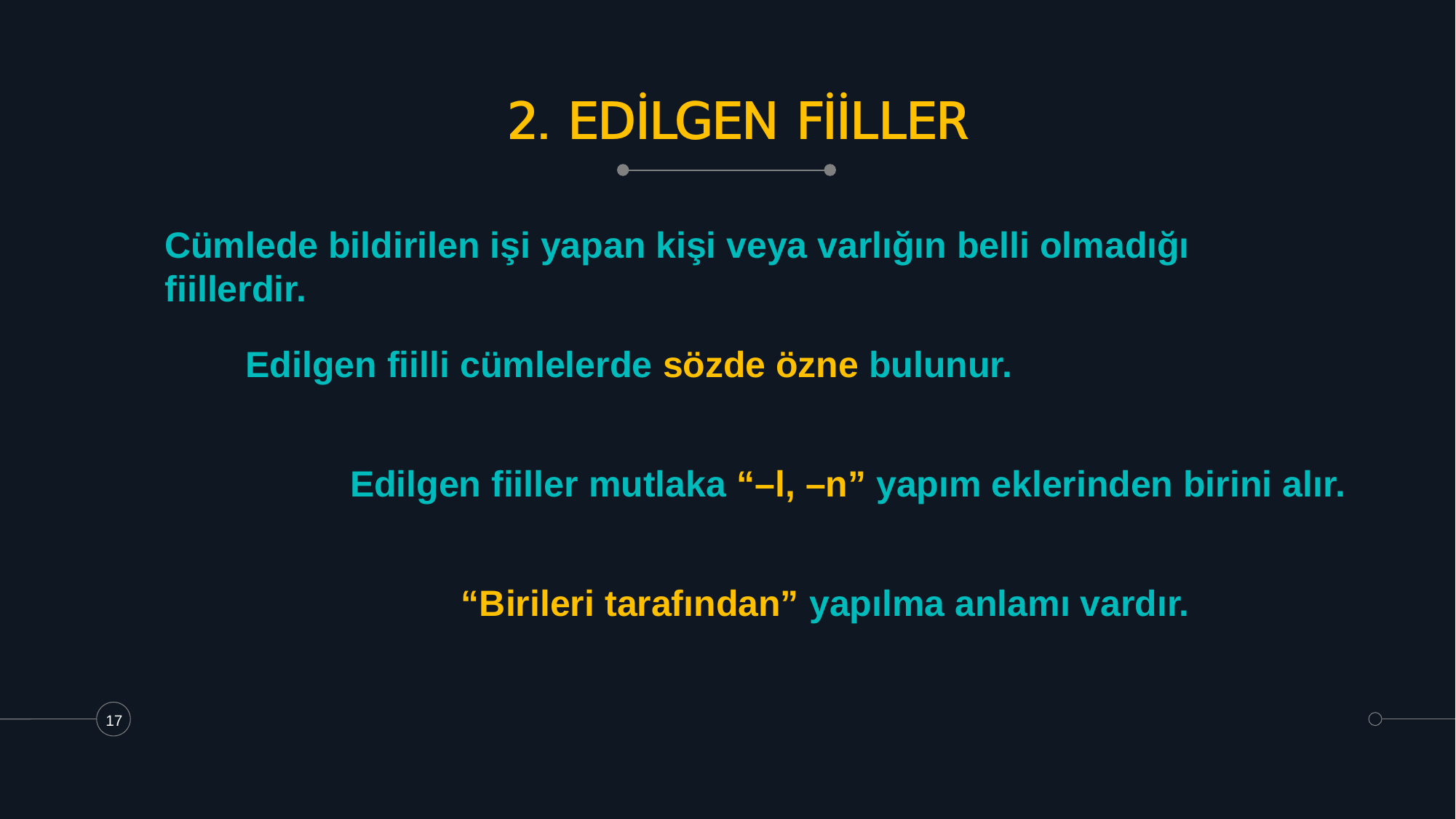

# 2. EDİLGEN FİİLLER
Cümlede bildirilen işi yapan kişi veya varlığın belli olmadığı fiillerdir.
Edilgen fiilli cümlelerde sözde özne bulunur.
Edilgen fiiller mutlaka “–l, –n” yapım eklerinden birini alır.
“Birileri tarafından” yapılma anlamı vardır.
17